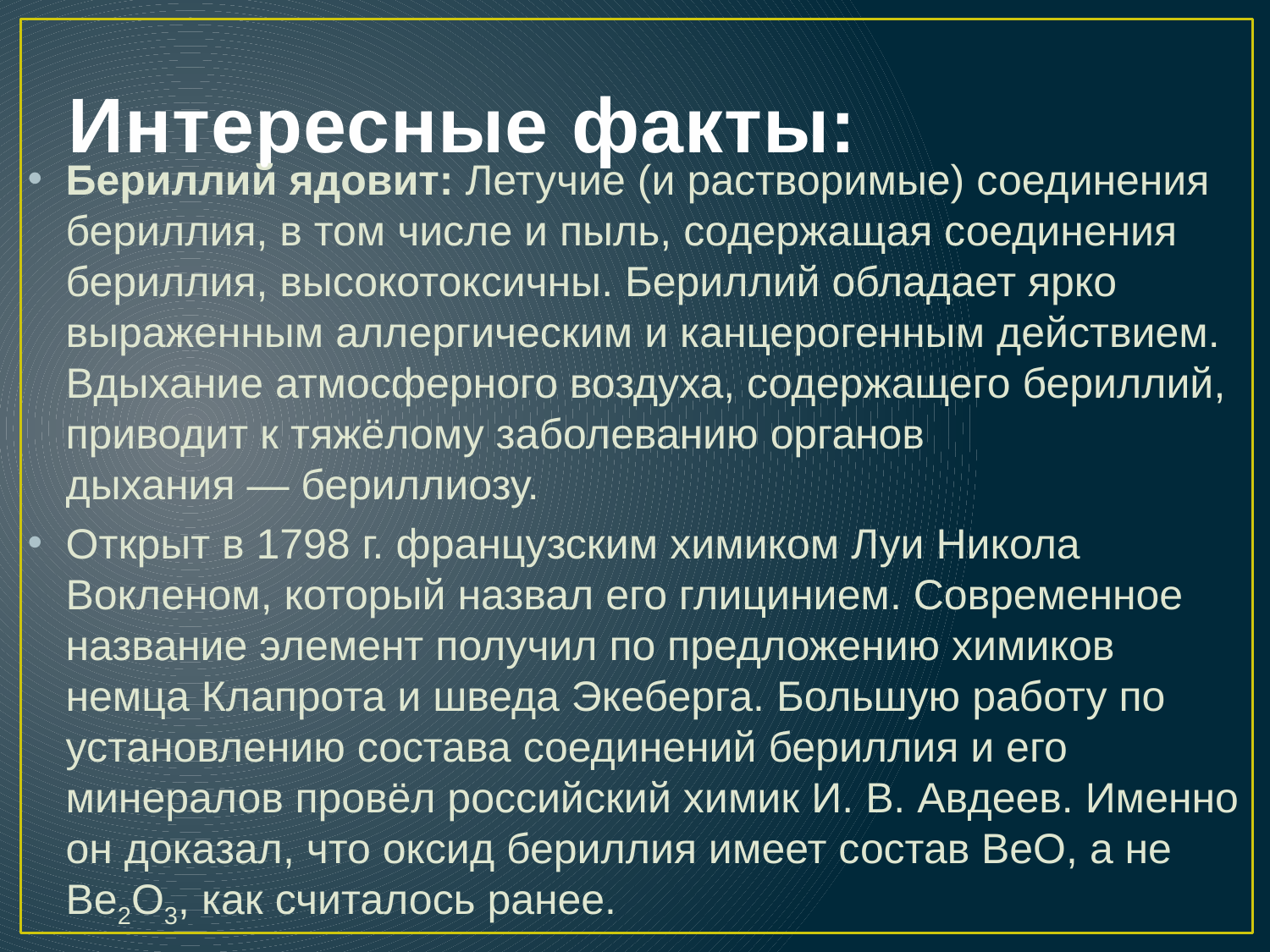

# Интересные факты:
Бериллий ядовит: Летучие (и растворимые) соединения бериллия, в том числе и пыль, содержащая соединения бериллия, высокотоксичны. Бериллий обладает ярко выраженным аллергическим и канцерогенным действием. Вдыхание атмосферного воздуха, содержащего бериллий, приводит к тяжёлому заболеванию органов дыхания — бериллиозу.
Открыт в 1798 г. французским химиком Луи Никола Вокленом, который назвал его глицинием. Современное название элемент получил по предложению химиков немца Клапрота и шведа Экеберга. Большую работу по установлению состава соединений бериллия и его минералов провёл российский химик И. В. Авдеев. Именно он доказал, что оксид бериллия имеет состав BeO, а не Be2O3, как считалось ранее.